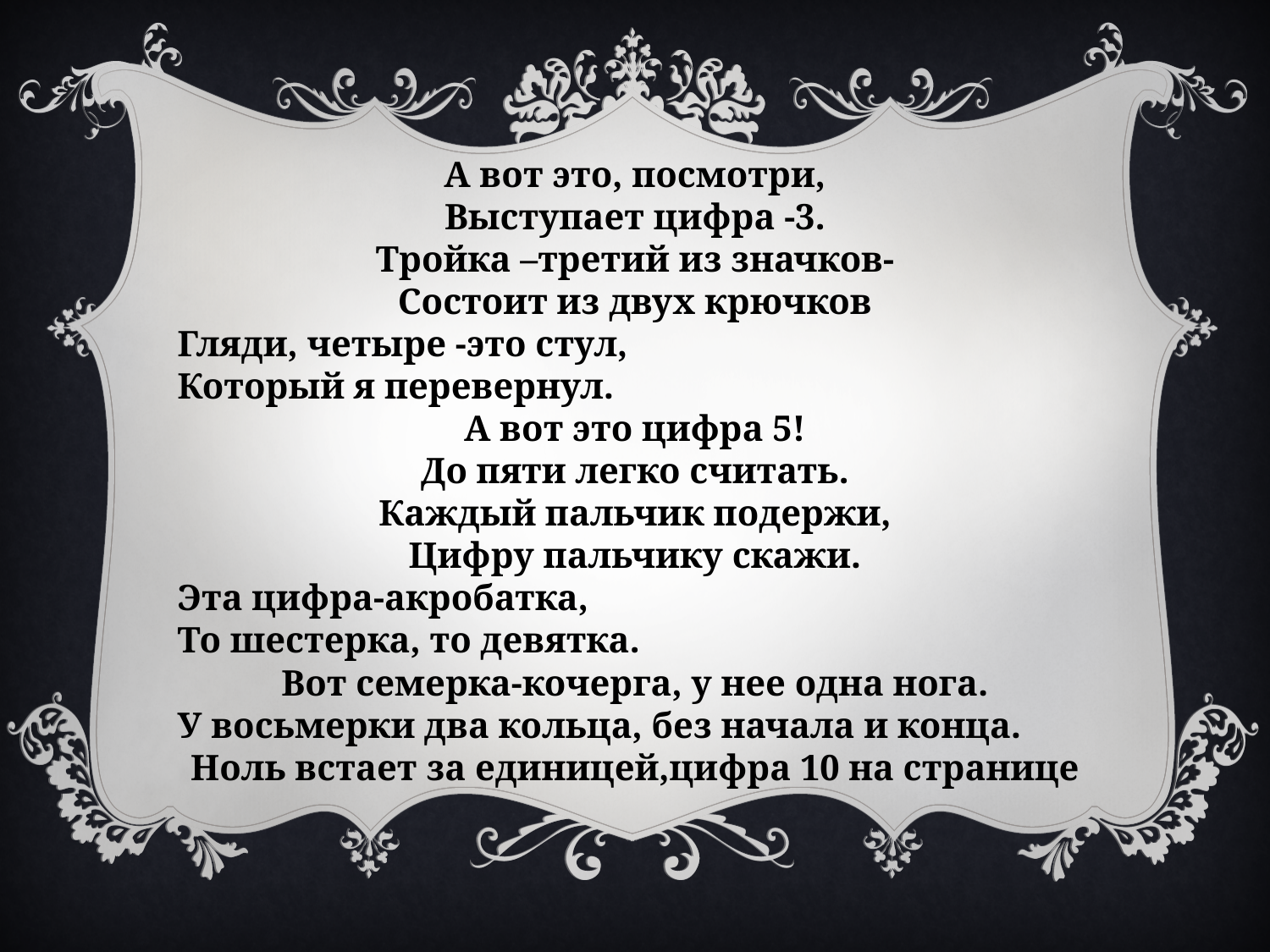

А вот это, посмотри,
Выступает цифра -3.
Тройка –третий из значков-
Состоит из двух крючков
Гляди, четыре -это стул,
Который я перевернул.
А вот это цифра 5!
До пяти легко считать.
Каждый пальчик подержи,
Цифру пальчику скажи.
Эта цифра-акробатка,
То шестерка, то девятка.
Вот семерка-кочерга, у нее одна нога.
У восьмерки два кольца, без начала и конца.
Ноль встает за единицей,цифра 10 на странице